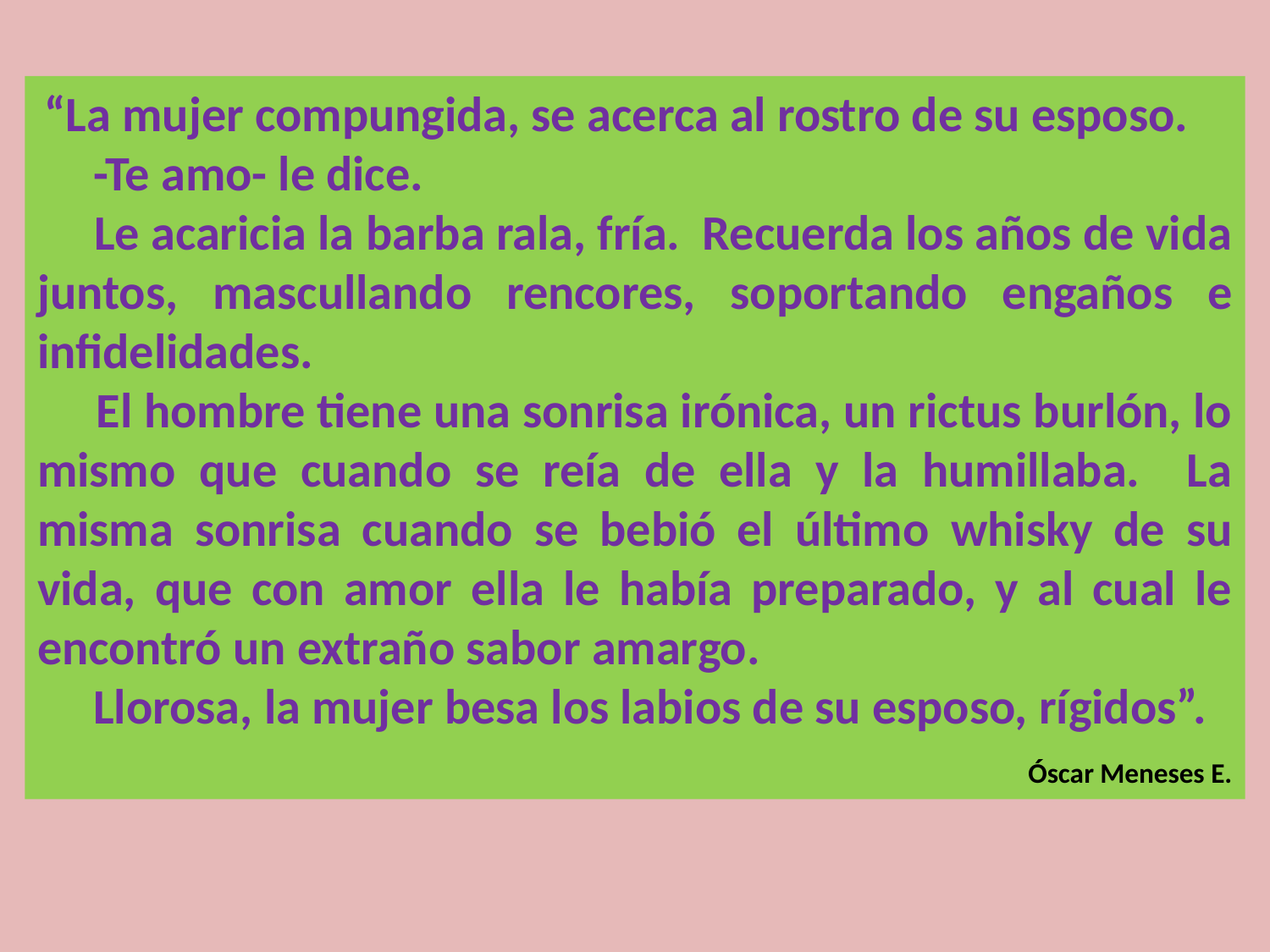

“La mujer compungida, se acerca al rostro de su esposo.
     -Te amo- le dice.
     Le acaricia la barba rala, fría.  Recuerda los años de vida juntos, mascullando rencores, soportando engaños e infidelidades.
     El hombre tiene una sonrisa irónica, un rictus burlón, lo mismo que cuando se reía de ella y la humillaba.  La misma sonrisa cuando se bebió el último whisky de su vida, que con amor ella le había preparado, y al cual le encontró un extraño sabor amargo.
     Llorosa, la mujer besa los labios de su esposo, rígidos”.
      Óscar Meneses E.